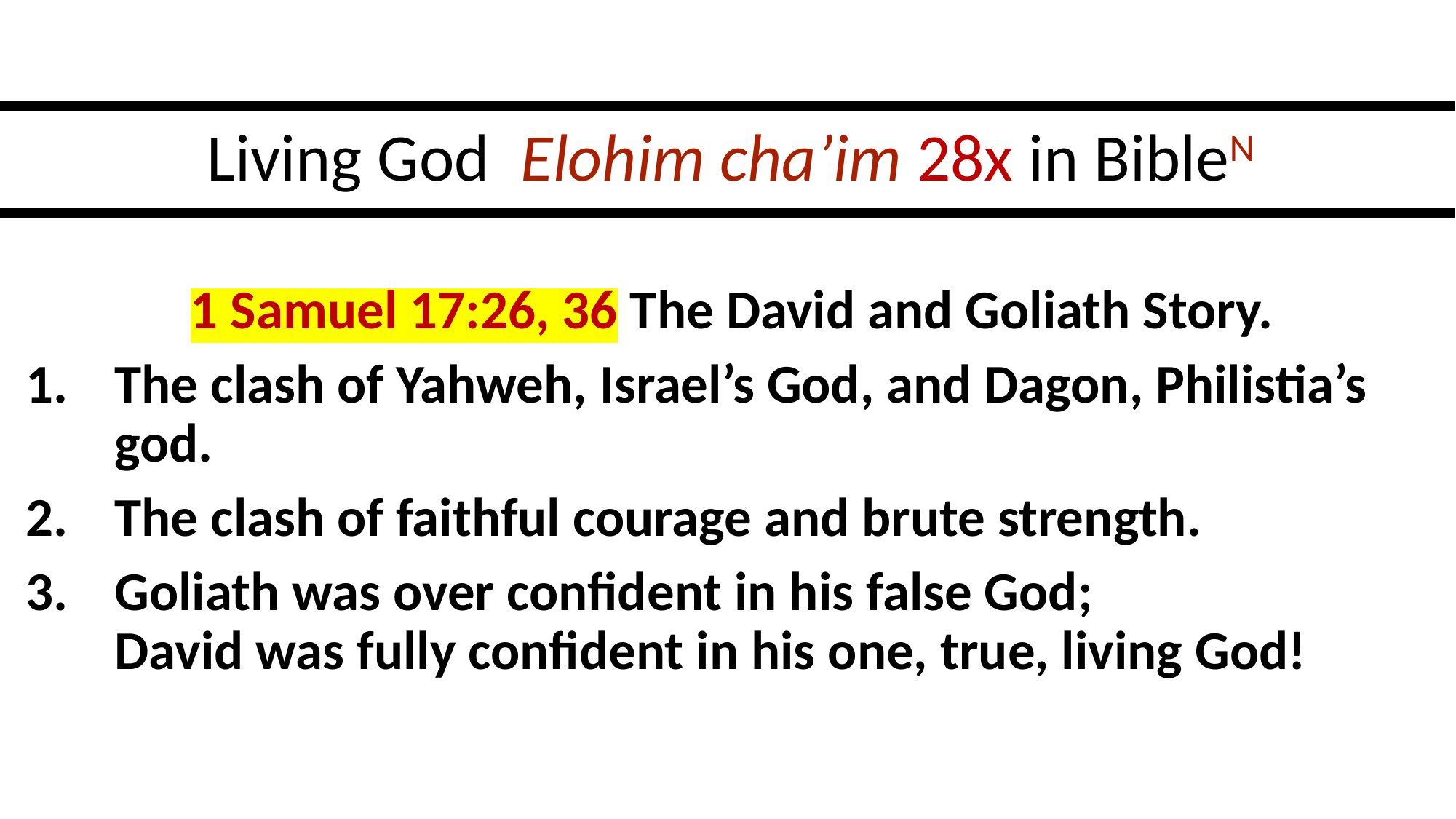

# Living God  Elohim cha’im 28x in BibleN
 1 Samuel 17:26, 36 The David and Goliath Story.
The clash of Yahweh, Israel’s God, and Dagon, Philistia’s god.
The clash of faithful courage and brute strength.
Goliath was over confident in his false God;                       David was fully confident in his one, true, living God!